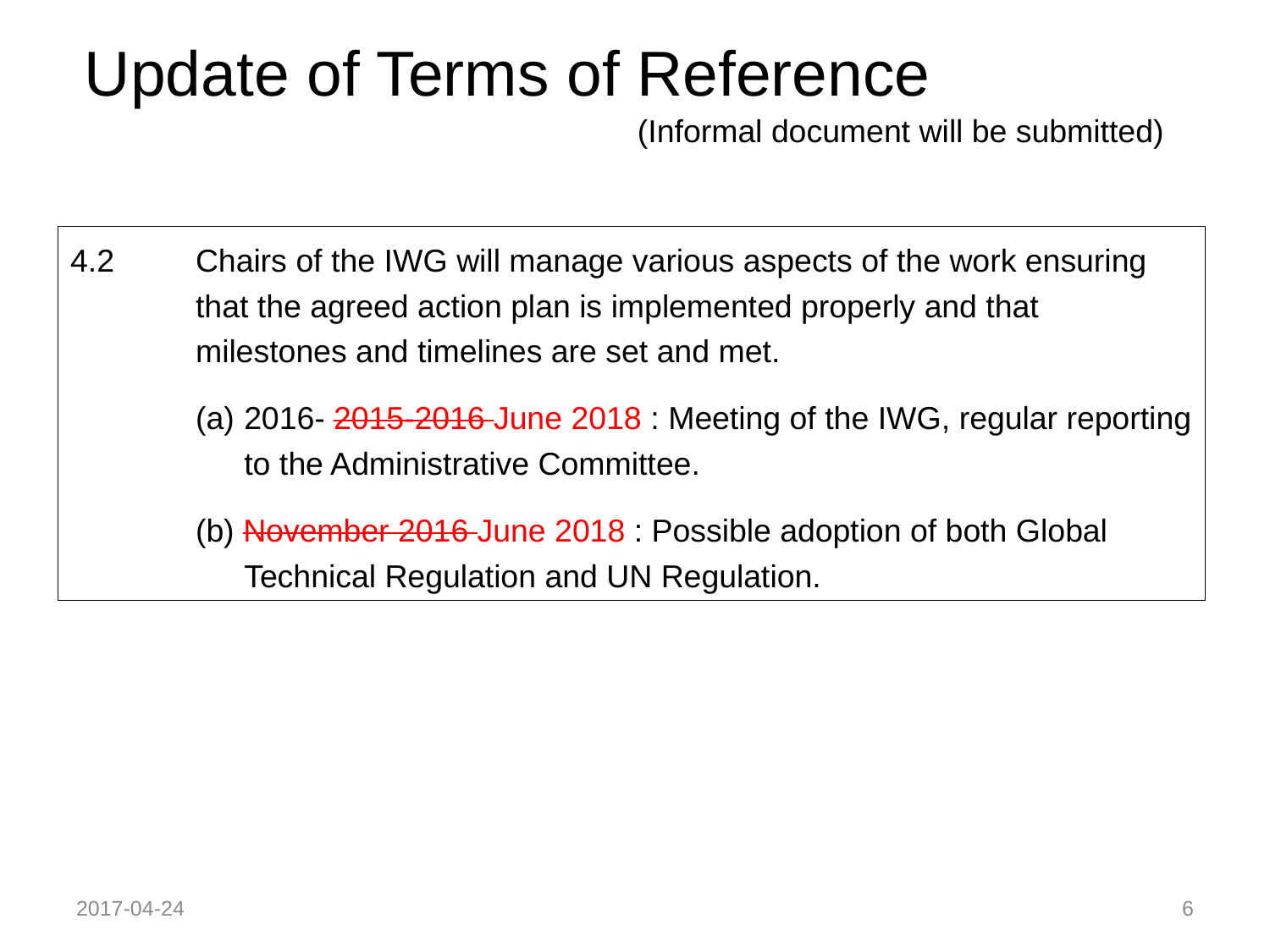

Update of Terms of Reference
(Informal document will be submitted)
4.2 	Chairs of the IWG will manage various aspects of the work ensuring that the agreed action plan is implemented properly and that milestones and timelines are set and met.
2016- 2015-2016 June 2018 : Meeting of the IWG, regular reporting to the Administrative Committee.
(b) November 2016 June 2018 : Possible adoption of both Global Technical Regulation and UN Regulation.
2017-04-24
6